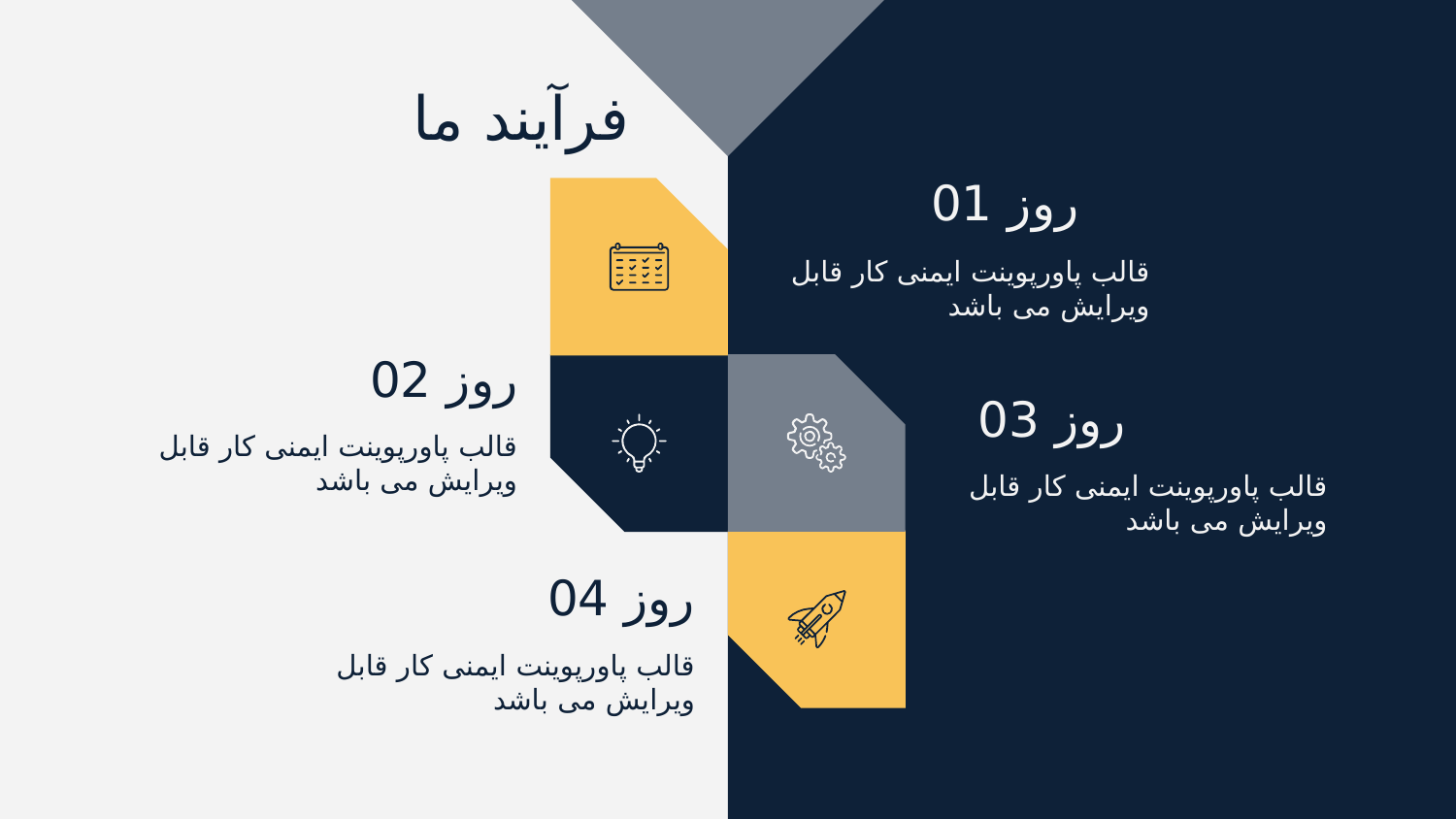

# فرآیند ما
روز 01

قالب پاورپوینت ایمنی کار قابل ویرایش می باشد

روز 02
روز 03

قالب پاورپوینت ایمنی کار قابل ویرایش می باشد
قالب پاورپوینت ایمنی کار قابل ویرایش می باشد
روز 04

قالب پاورپوینت ایمنی کار قابل ویرایش می باشد